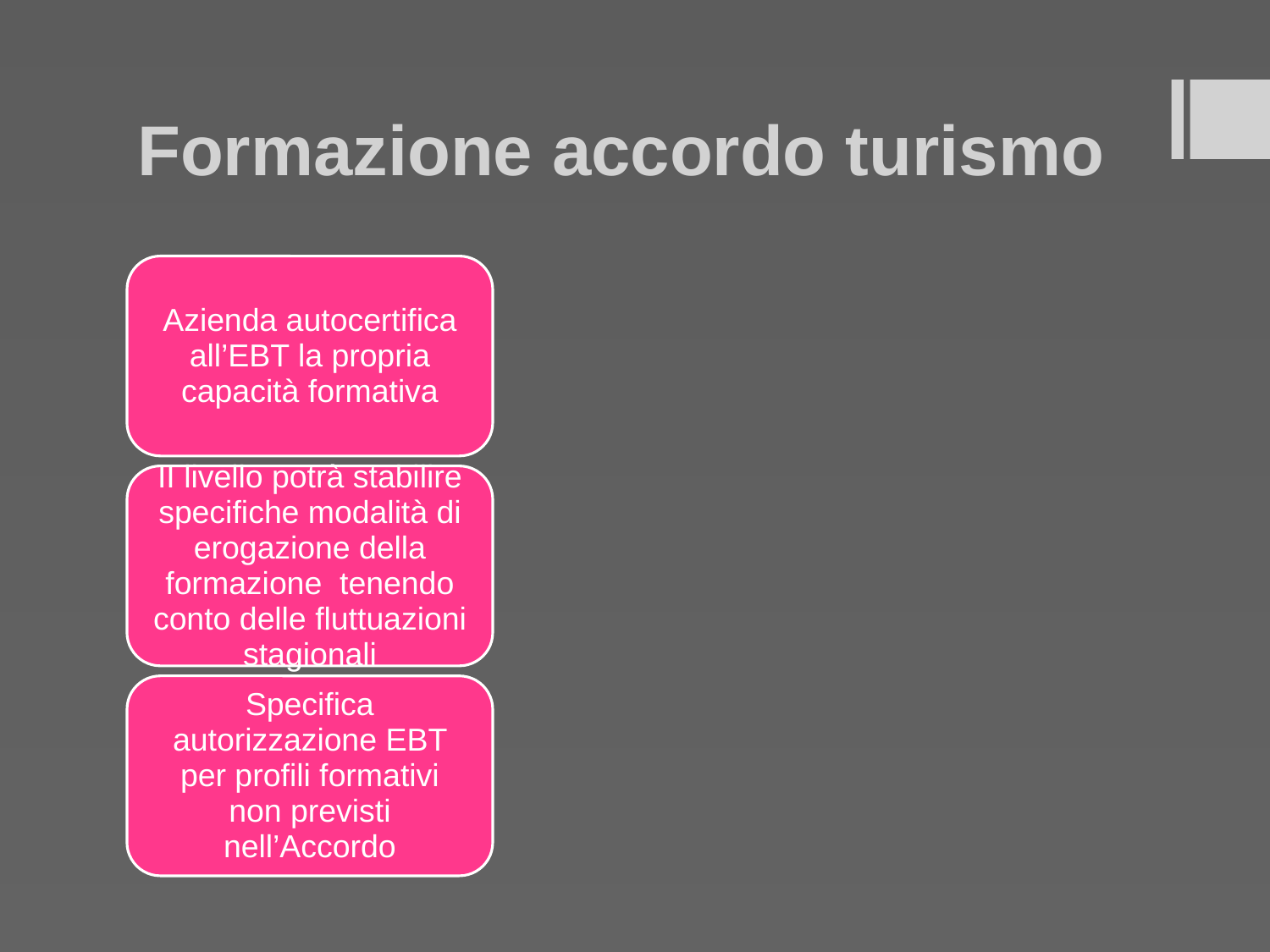

# Formazione accordo turismo
Azienda autocertifica all’EBT la propria capacità formativa
II livello potrà stabilire specifiche modalità di erogazione della formazione  tenendo conto delle fluttuazioni stagionali
Specifica autorizzazione EBT per profili formativi non previsti nell’Accordo